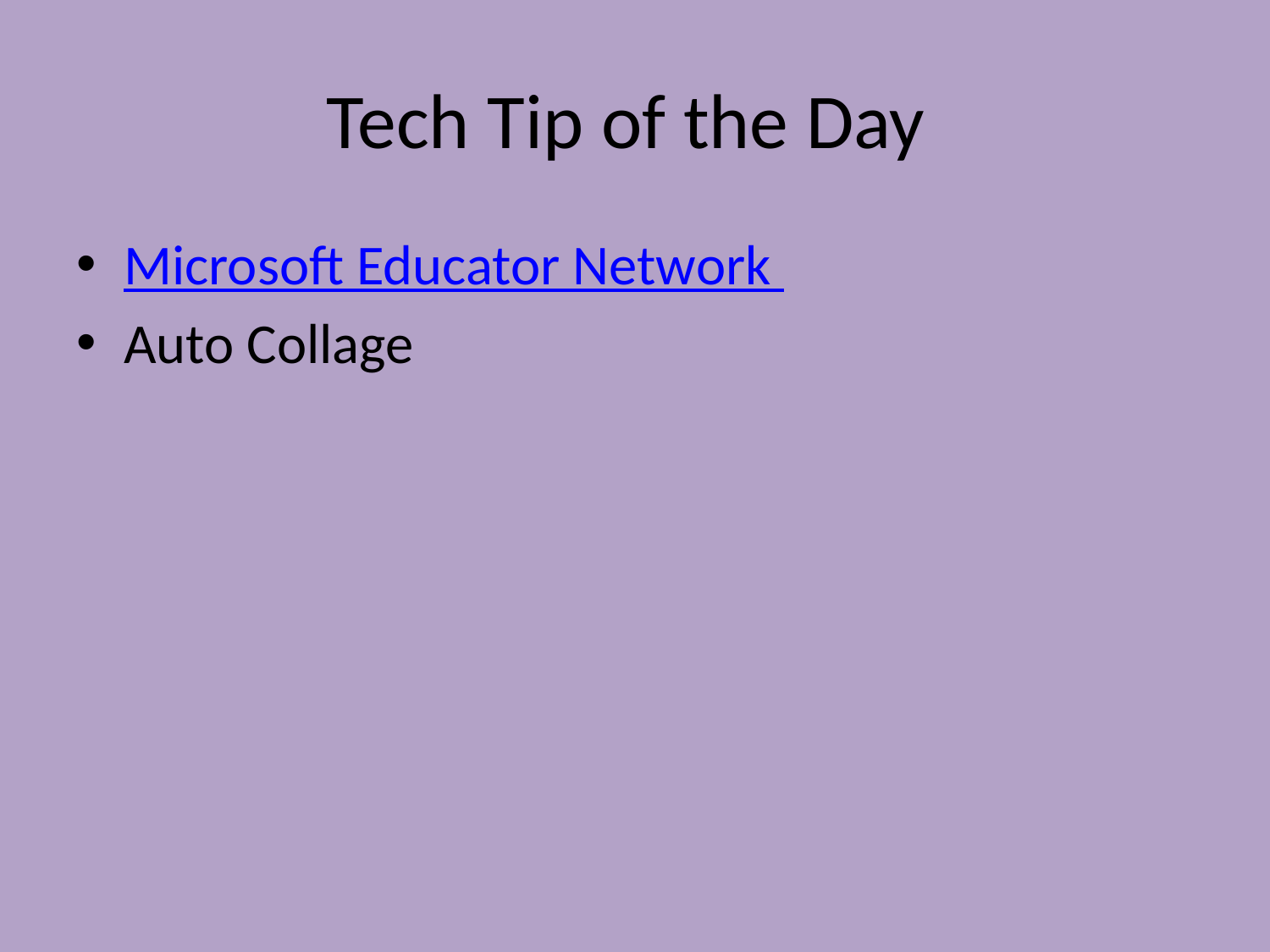

# Tech Tip of the Day
Microsoft Educator Network
Auto Collage